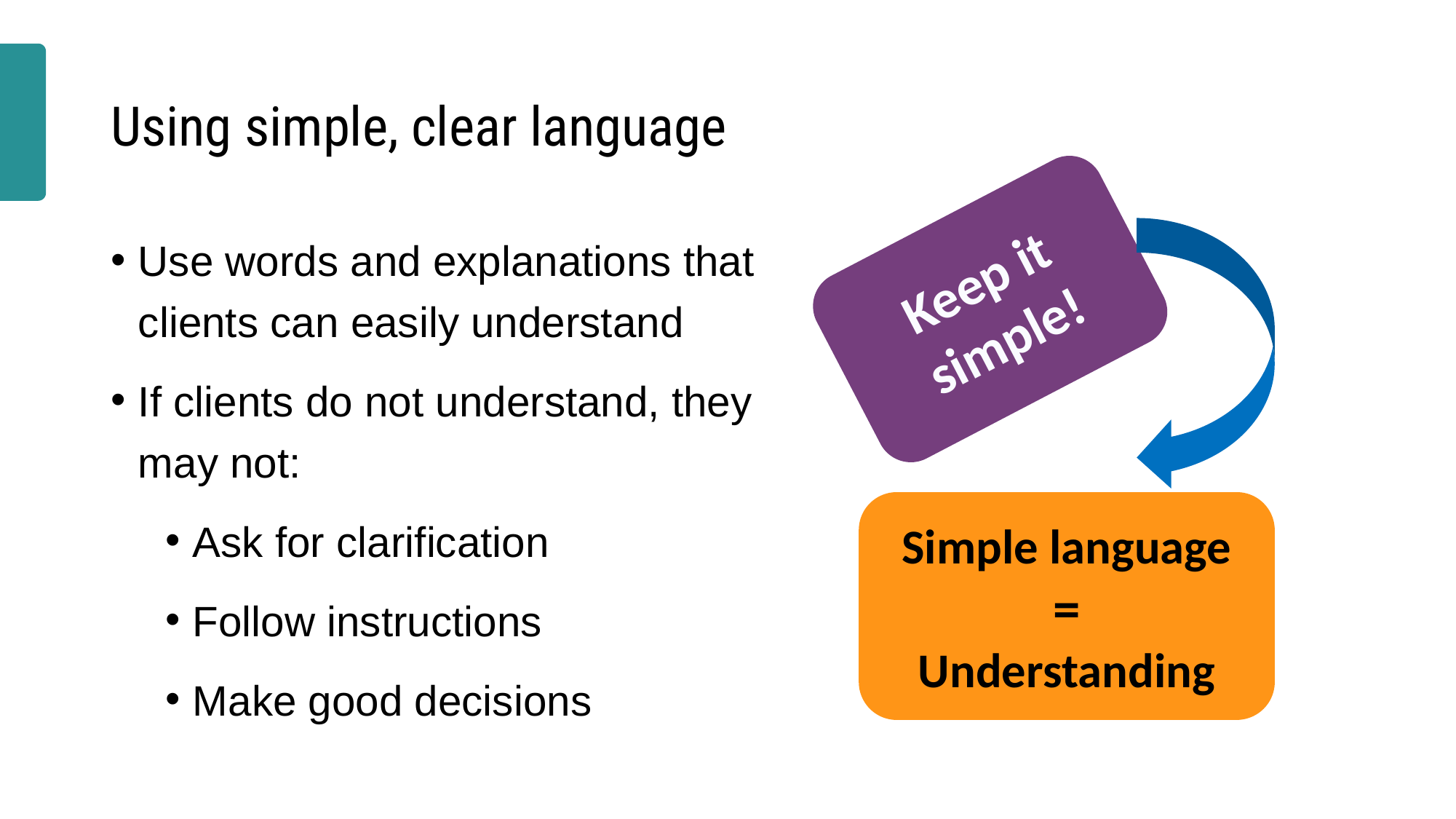

# Using simple, clear language
Keep it simple!

Simple language
=
Understanding
Use words and explanations that clients can easily understand
If clients do not understand, they may not:
Ask for clarification
Follow instructions
Make good decisions